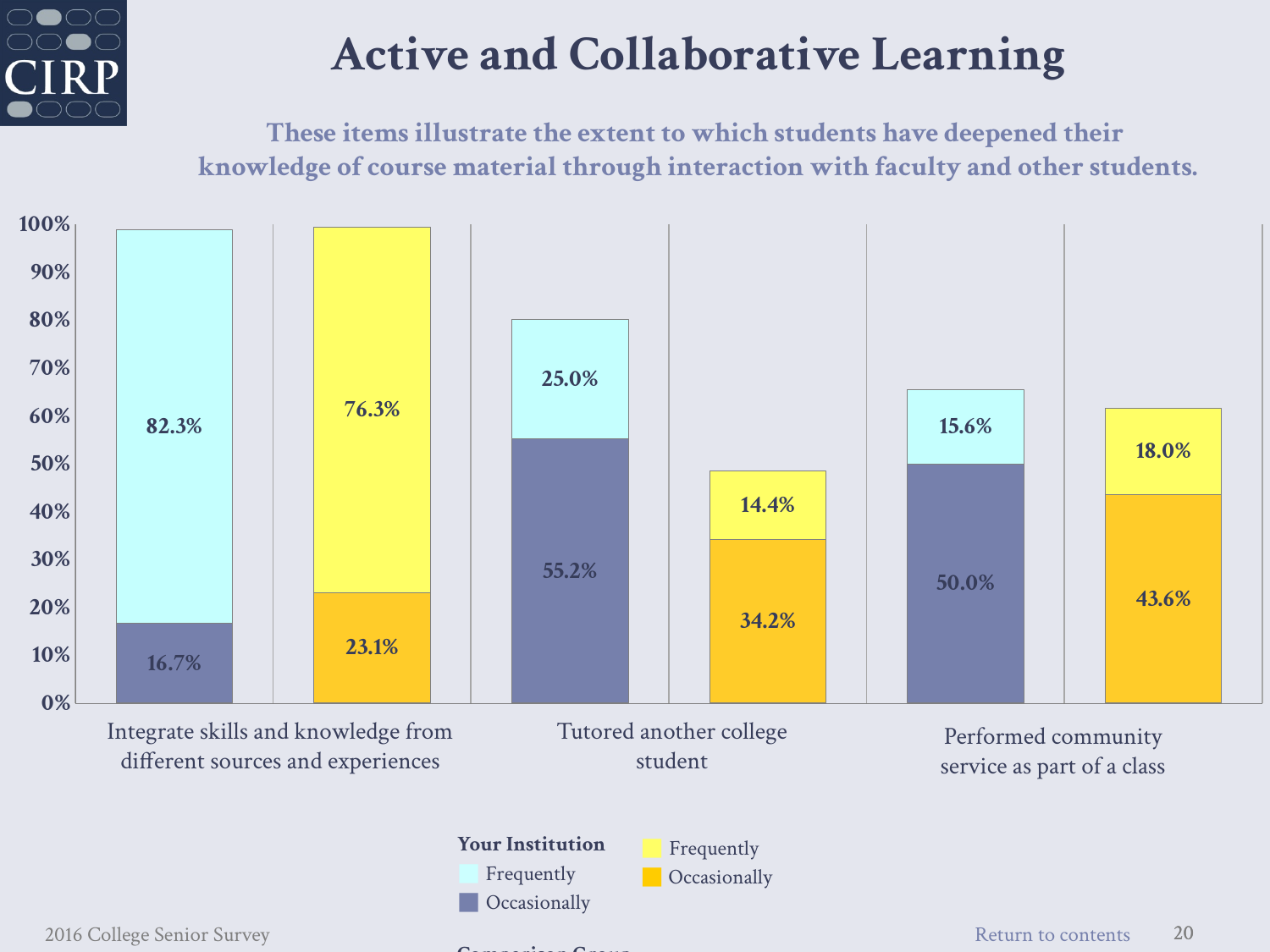

Active and Collaborative Learning
These items illustrate the extent to which students have deepened their
knowledge of course material through interaction with faculty and other students.

### Chart

| Category | occasionally | frequently |
|---|---|---|
| Integrated skills and knowledge from difference sources and experiences | 0.167 | 0.823 |
| comp | 0.231 | 0.763 |
| Tutored another college student | 0.552 | 0.25 |
| comp | 0.342 | 0.144 |
| Performed community service as part of a class | 0.5 | 0.156 |
| comp | 0.436 | 0.18 |
Integrate skills and knowledge from different sources and experiences
Tutored another college student
Performed community service as part of a class
Your Institution
■ Frequently
■ Occasionally

Comparison Group
■ Frequently
■ Occasionally

2016 College Senior Survey
20
20